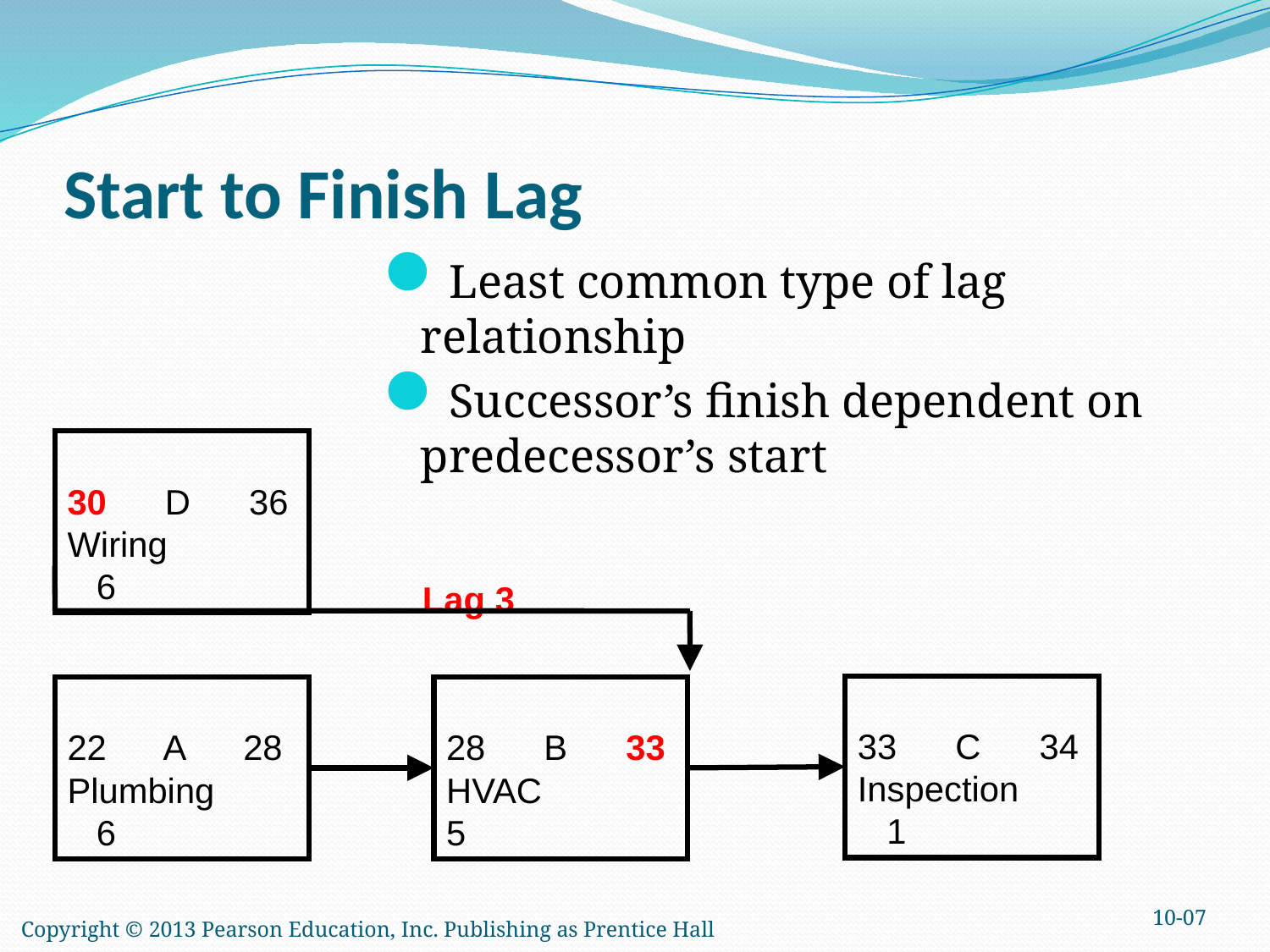

# Start to Finish Lag
Least common type of lag relationship
Successor’s finish dependent on predecessor’s start

30      D      36
Wiring
   6

Lag 3

33      C      34
Inspection
   1

22      A      28
Plumbing
   6

28      B      33
HVAC
5
10-07